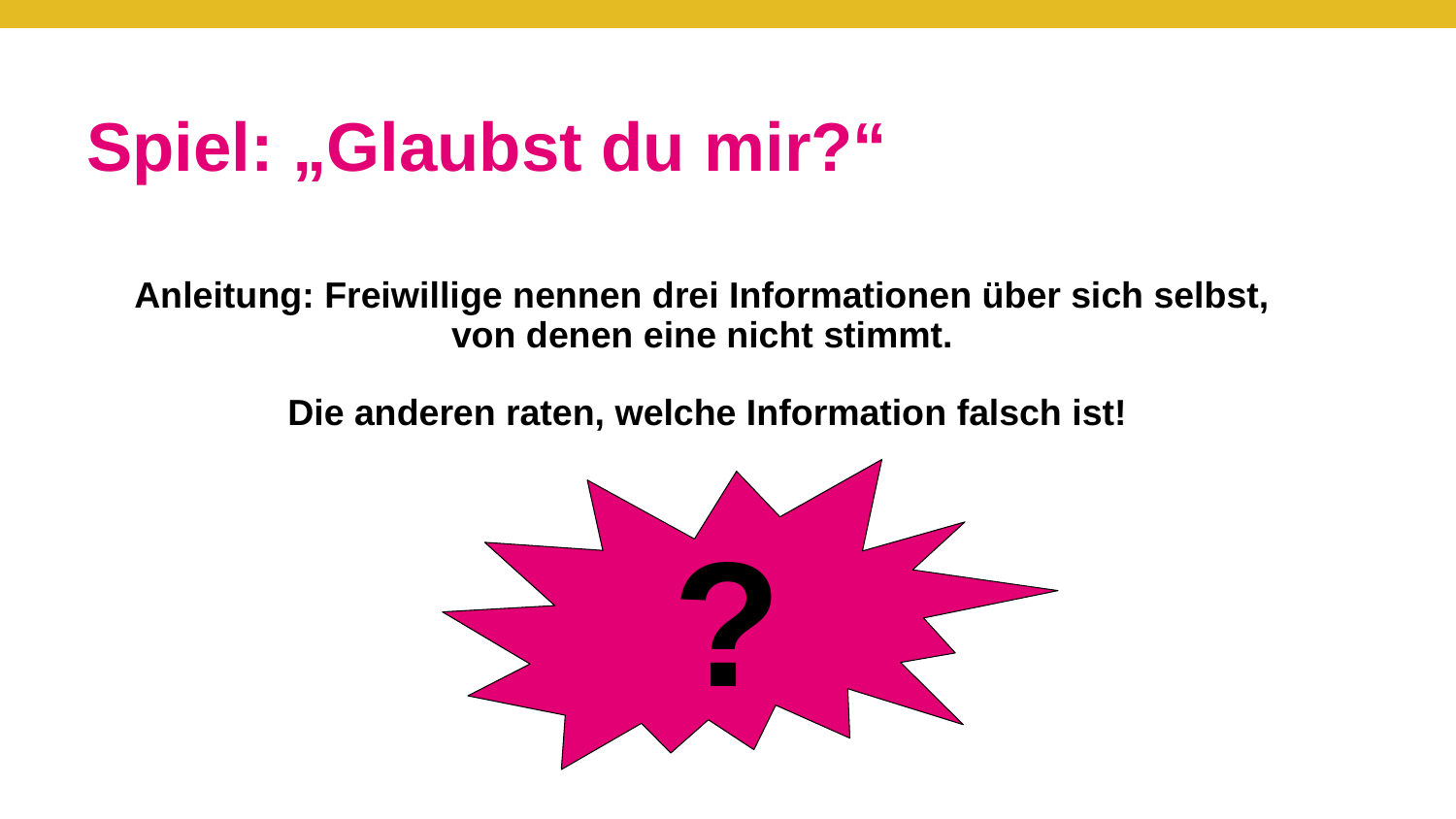

# Spiel: „Glaubst du mir?“
Anleitung: Freiwillige nennen drei Informationen über sich selbst, von denen eine nicht stimmt.

 Die anderen raten, welche Information falsch ist!

?